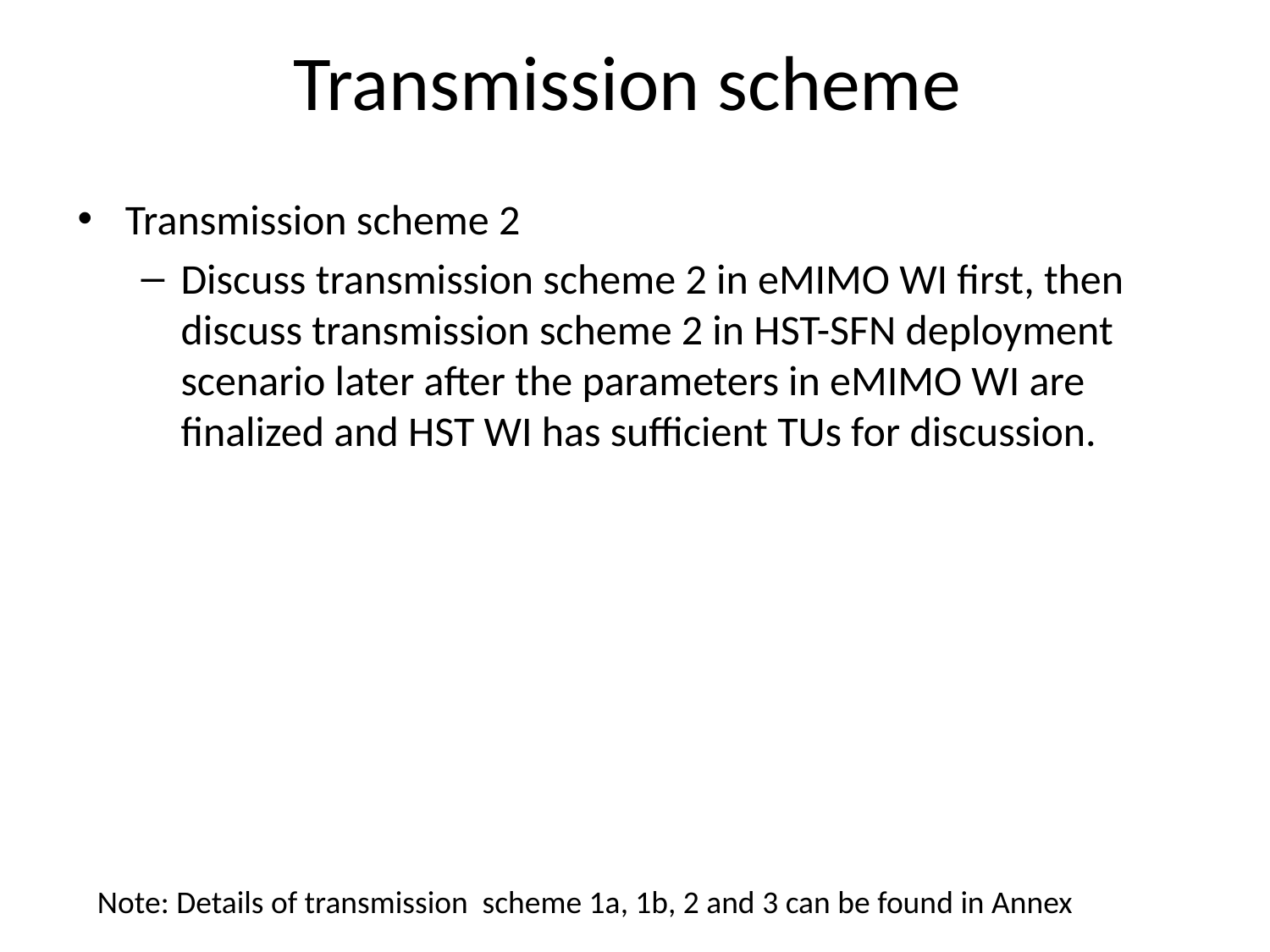

# Transmission scheme
Transmission scheme 2
Discuss transmission scheme 2 in eMIMO WI first, then discuss transmission scheme 2 in HST-SFN deployment scenario later after the parameters in eMIMO WI are finalized and HST WI has sufficient TUs for discussion.

Note: Details of transmission  scheme 1a, 1b, 2 and 3 can be found in Annex